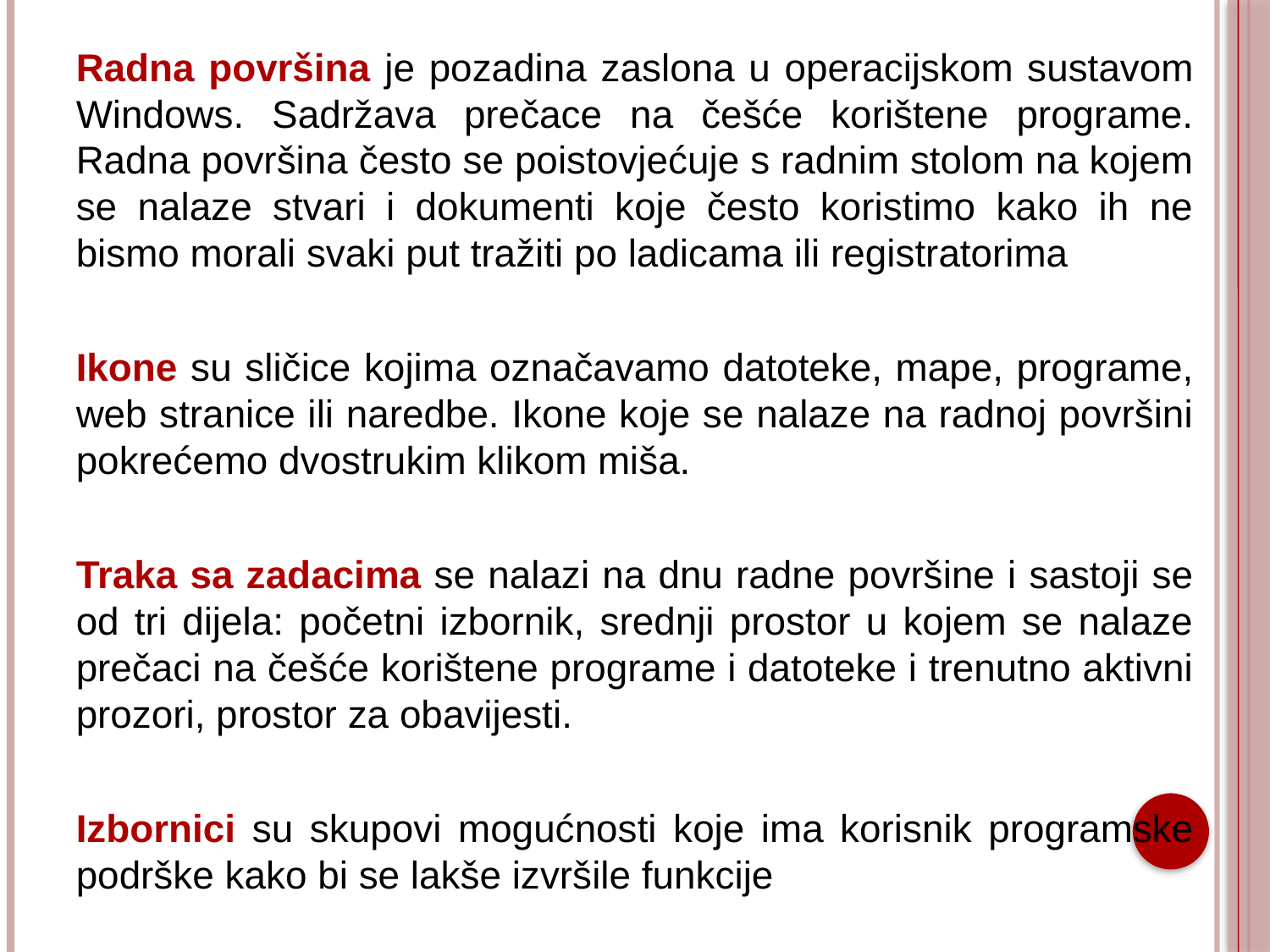

Radna površina je pozadina zaslona u operacijskom sustavom Windows. Sadržava prečace na češće korištene programe. Radna površina često se poistovjećuje s radnim stolom na kojem se nalaze stvari i dokumenti koje često koristimo kako ih ne bismo morali svaki put tražiti po ladicama ili registratorima

Ikone su sličice kojima označavamo datoteke, mape, programe, web stranice ili naredbe. Ikone koje se nalaze na radnoj površini pokrećemo dvostrukim klikom miša.

Traka sa zadacima se nalazi na dnu radne površine i sastoji se od tri dijela: početni izbornik, srednji prostor u kojem se nalaze prečaci na češće korištene programe i datoteke i trenutno aktivni prozori, prostor za obavijesti.

Izbornici su skupovi mogućnosti koje ima korisnik programske podrške kako bi se lakše izvršile funkcije